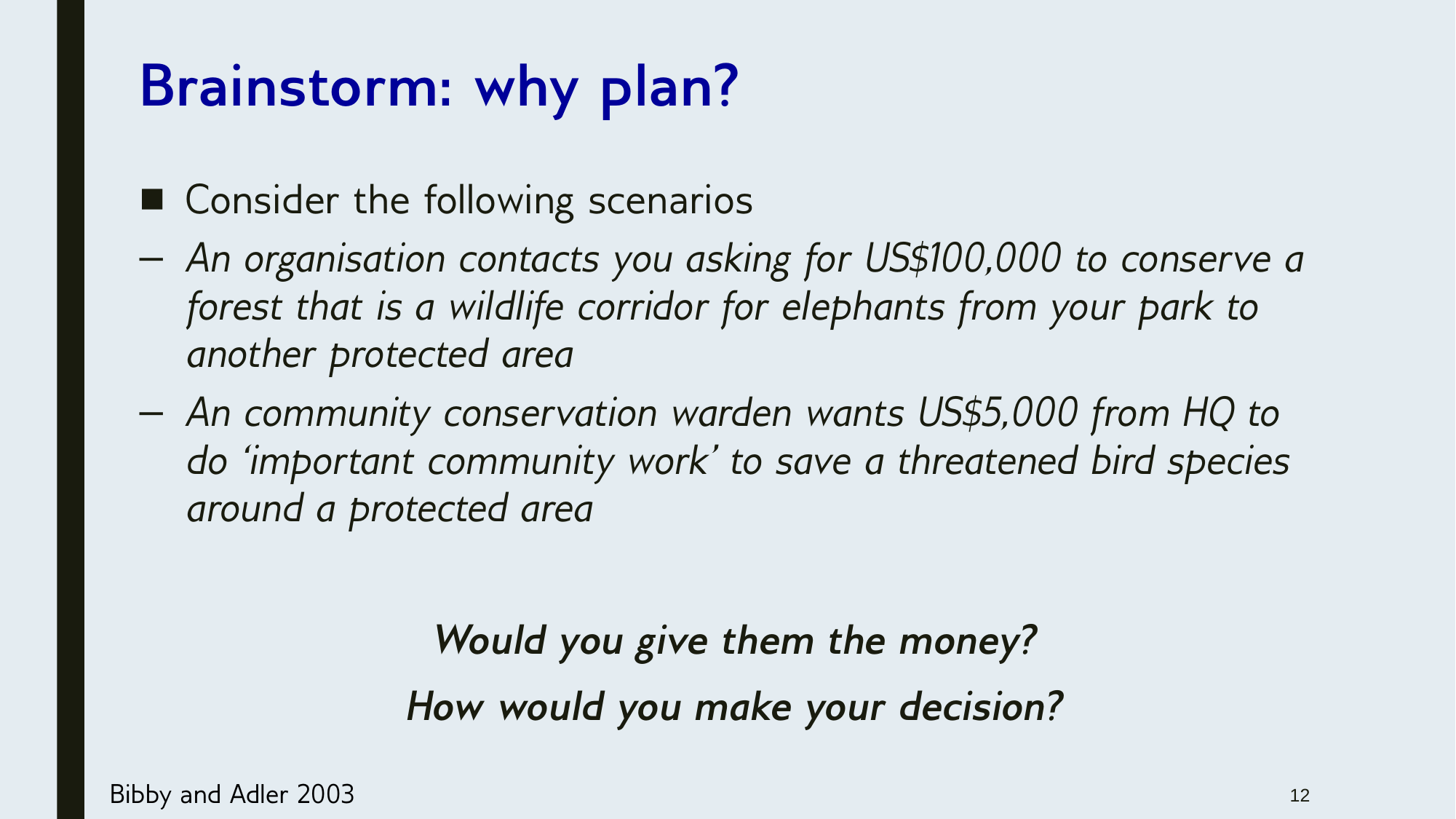

Brainstorm: why plan?
Consider the following scenarios
An organisation contacts you asking for US$100,000 to conserve a forest that is a wildlife corridor for elephants from your park to another protected area
An community conservation warden wants US$5,000 from HQ to do ‘important community work’ to save a threatened bird species around a protected area

Would you give them the money?
How would you make your decision?
Bibby and Adler 2003
12